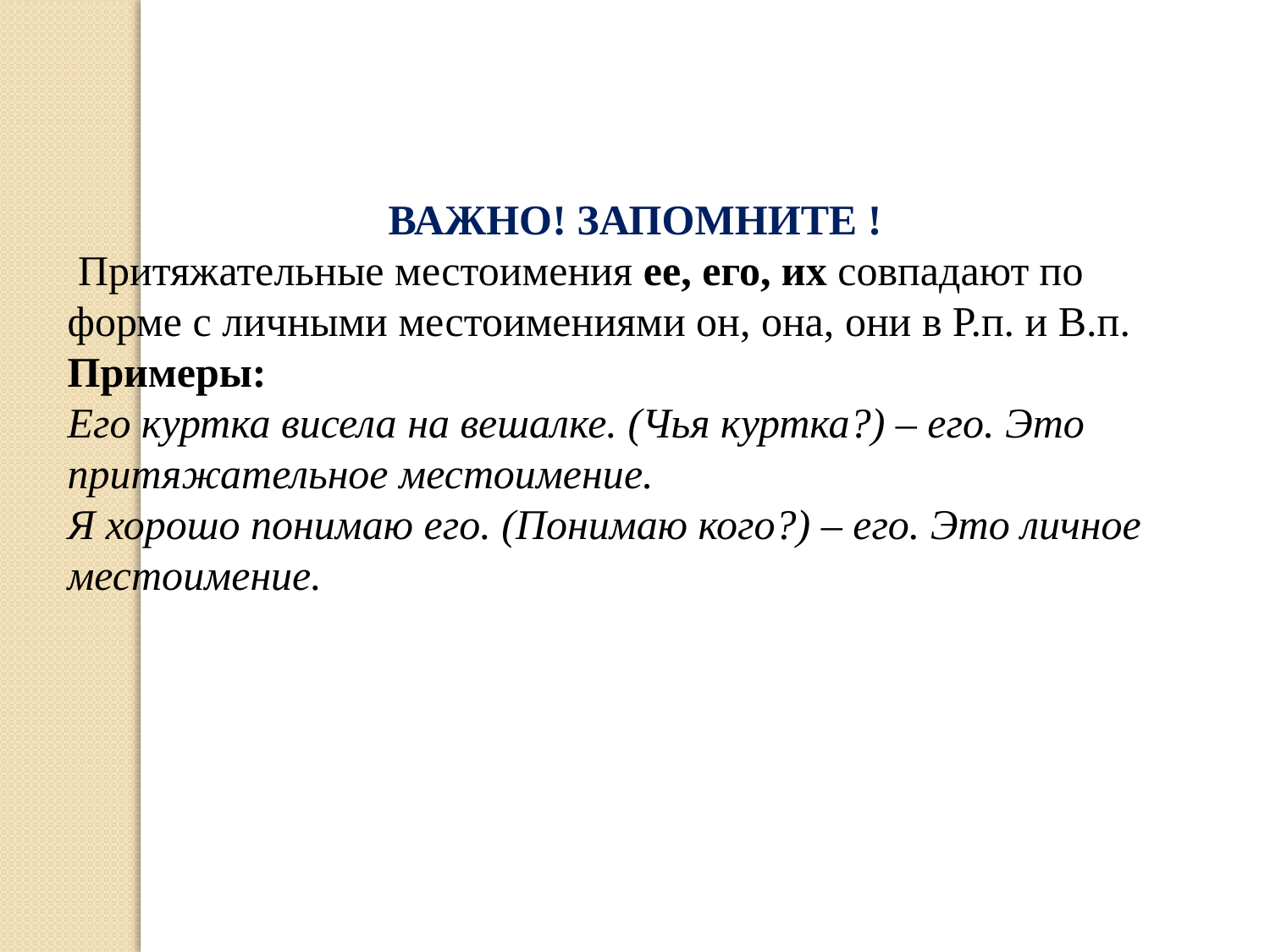

ВАЖНО! ЗАПОМНИТЕ !
 Притяжательные местоимения ее, его, их совпадают по форме с личными местоимениями он, она, они в Р.п. и В.п. 
Примеры: 
Его куртка висела на вешалке. (Чья куртка?) – его. Это притяжательное местоимение. 
Я хорошо понимаю его. (Понимаю кого?) – его. Это личное местоимение.